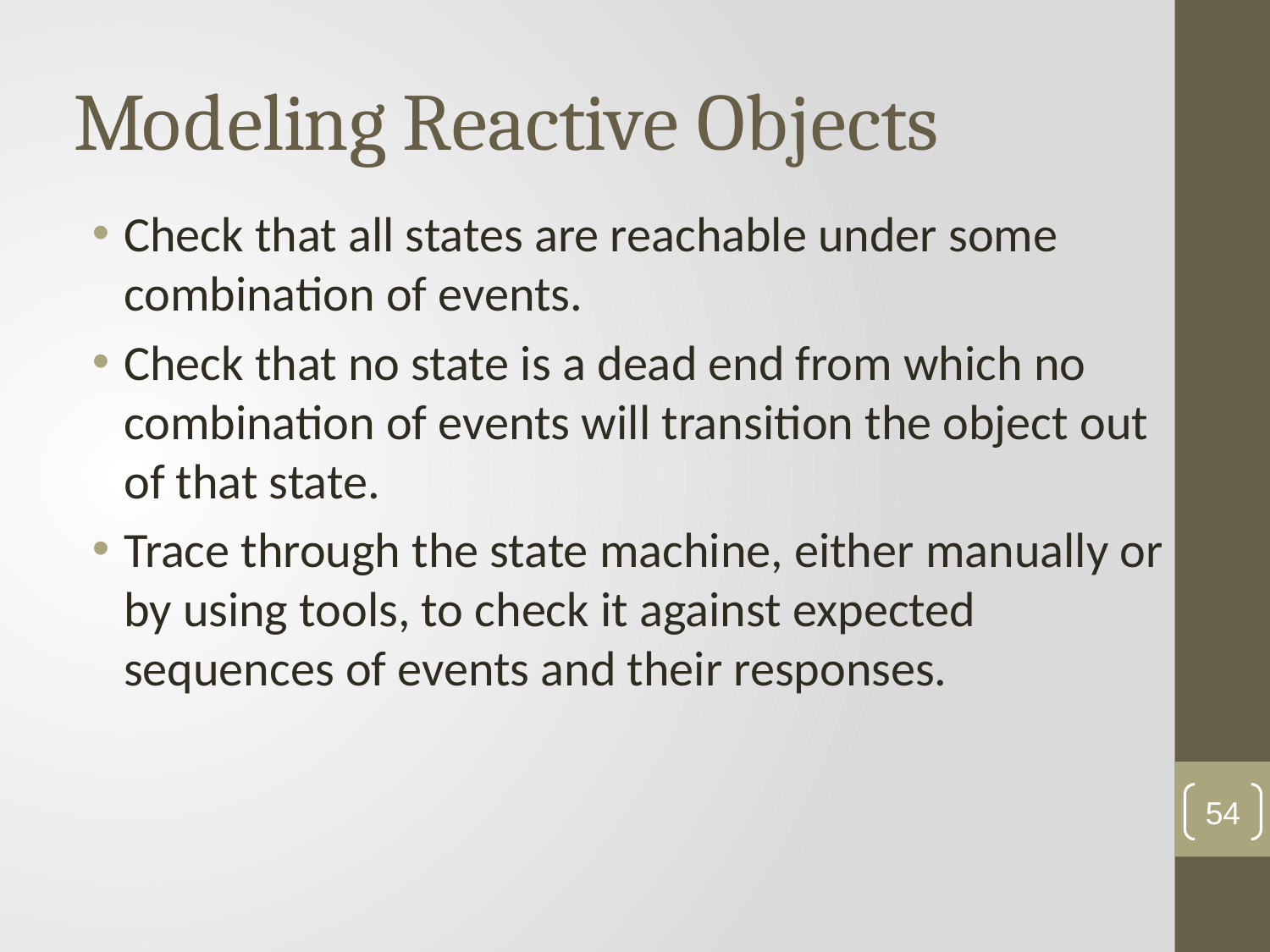

# Modeling Reactive Objects
Check that all states are reachable under some combination of events.
Check that no state is a dead end from which no combination of events will transition the object out of that state.
Trace through the state machine, either manually or by using tools, to check it against expected sequences of events and their responses.

54